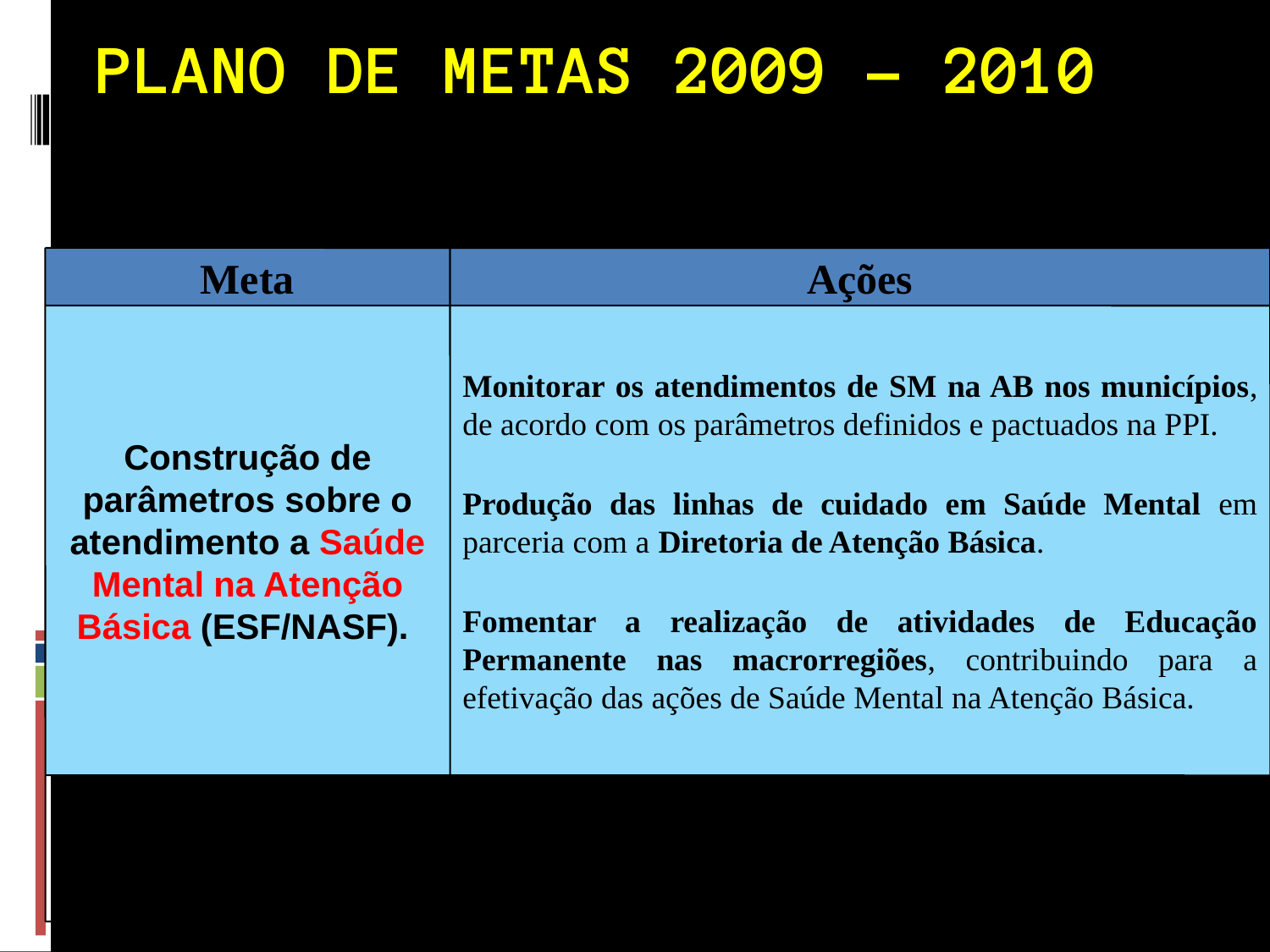

PLANO DE METAS 2009 - 2010
Meta

Ações

Construção de parâmetros sobre o atendimento a Saúde Mental na Atenção Básica (ESF/NASF).

Monitorar os atendimentos de SM na AB nos municípios, de acordo com os parâmetros definidos e pactuados na PPI.

Produção das linhas de cuidado em Saúde Mental em parceria com a Diretoria de Atenção Básica.

Fomentar a realização de atividades de Educação Permanente nas macrorregiões, contribuindo para a efetivação das ações de Saúde Mental na Atenção Básica.